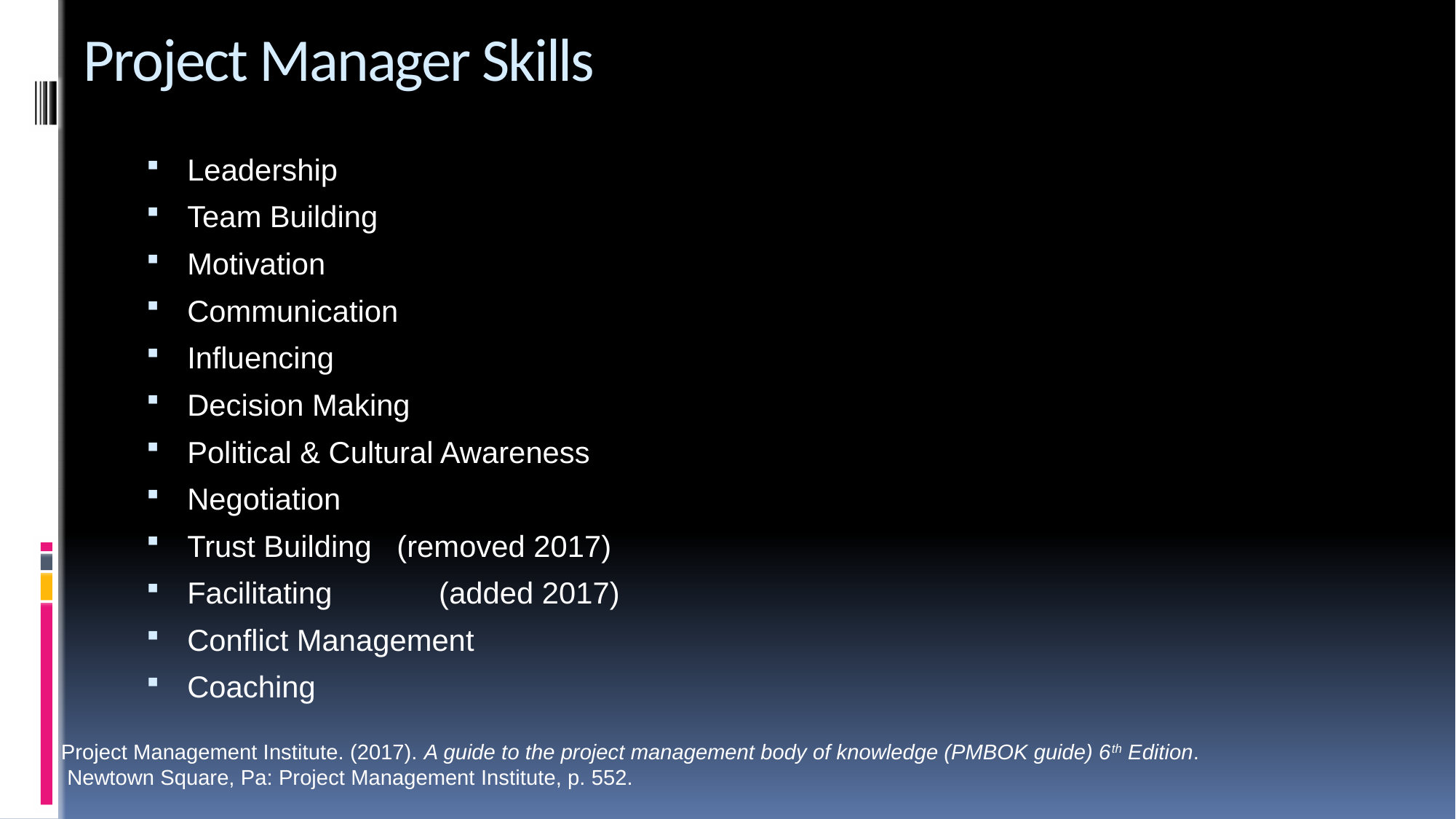

# Project Manager Skills
Leadership
Team Building
Motivation
Communication
Influencing
Decision Making
Political & Cultural Awareness
Negotiation
Trust Building   (removed 2017)
Facilitating	    (added 2017)
Conflict Management
Coaching

Project Management Institute. (2017). A guide to the project management body of knowledge (PMBOK guide) 6th Edition.
 Newtown Square, Pa: Project Management Institute, p. 552.